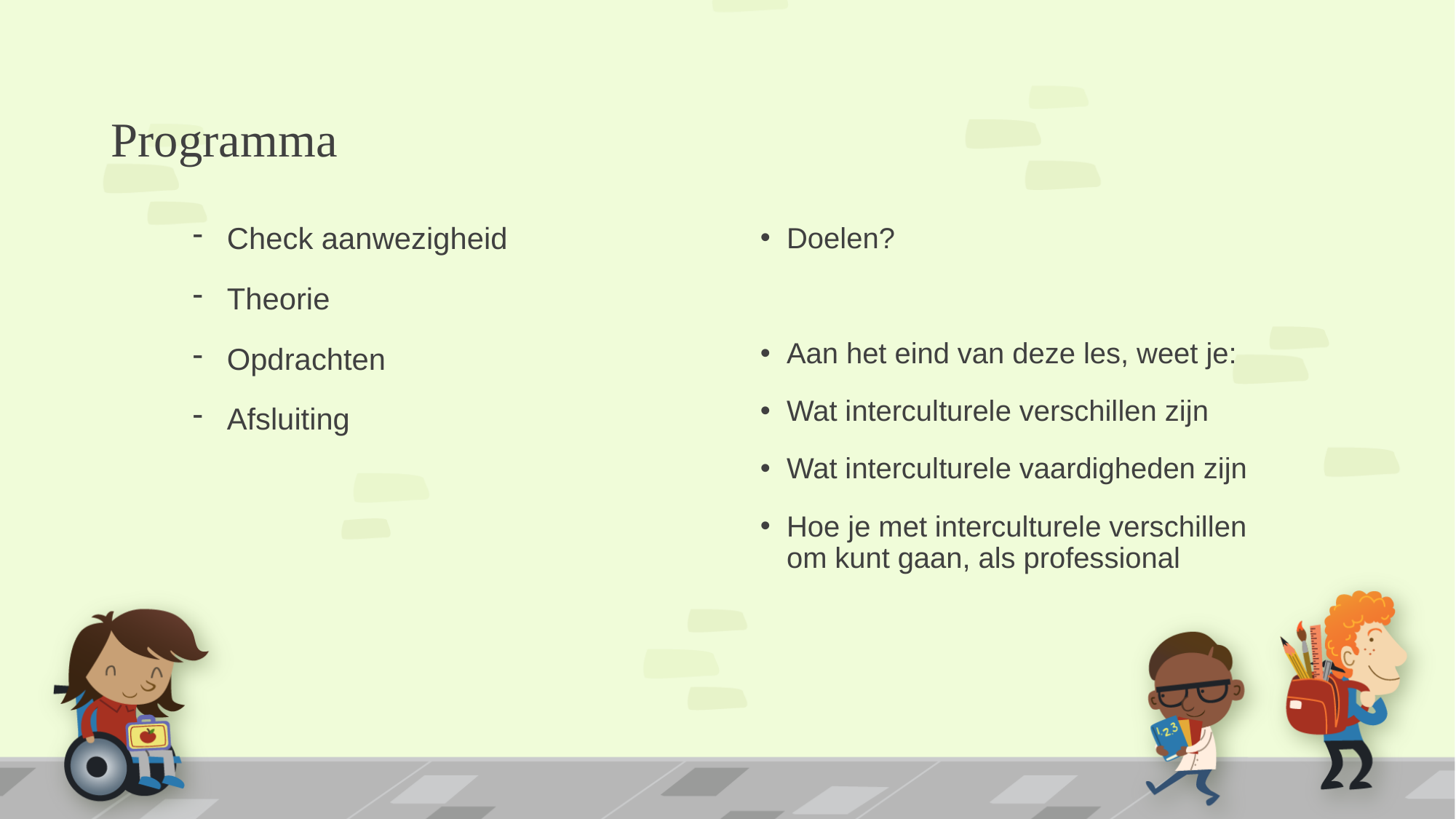

# Programma
Check aanwezigheid
Theorie
Opdrachten
Afsluiting

Doelen?

Aan het eind van deze les, weet je:
Wat interculturele verschillen zijn
Wat interculturele vaardigheden zijn
Hoe je met interculturele verschillen om kunt gaan, als professional